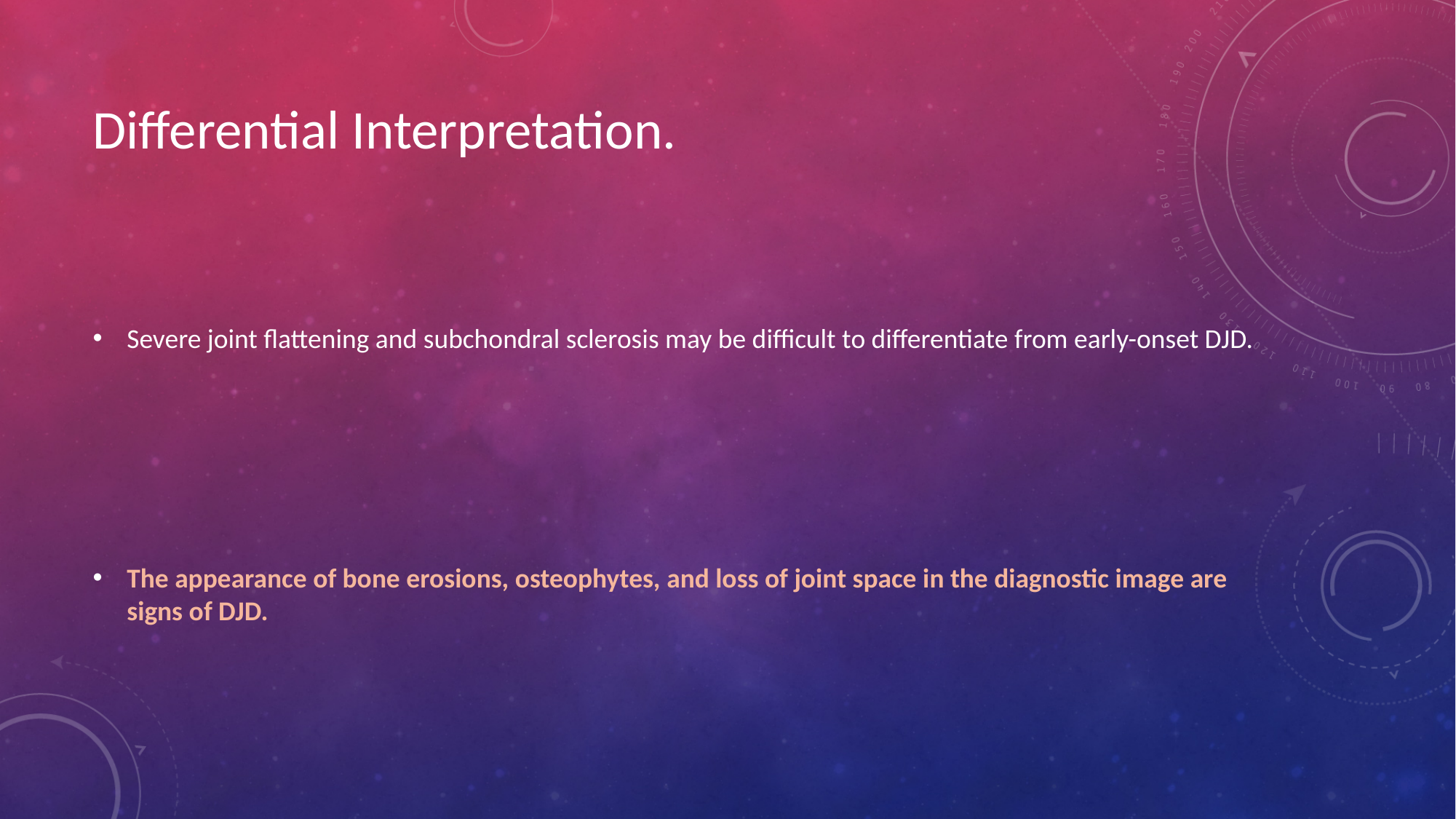

# Differential Interpretation.
Severe joint flattening and subchondral sclerosis may be difficult to differentiate from early-onset DJD.

The appearance of bone erosions, osteophytes, and loss of joint space in the diagnostic image are signs of DJD.